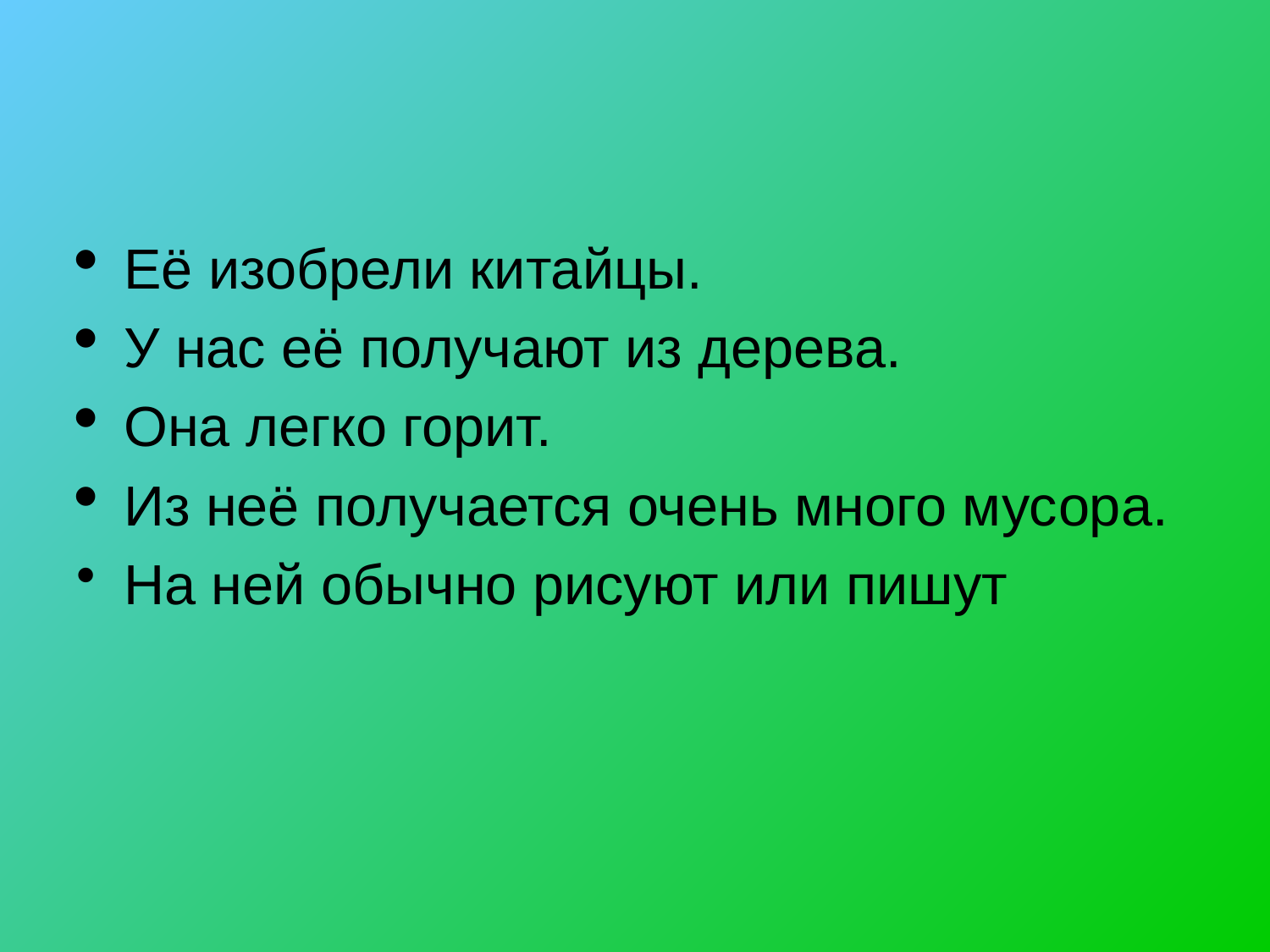

Её изобрели китайцы.
У нас её получают из дерева.
Она легко горит.
Из неё получается очень много мусора.
На ней обычно рисуют или пишут